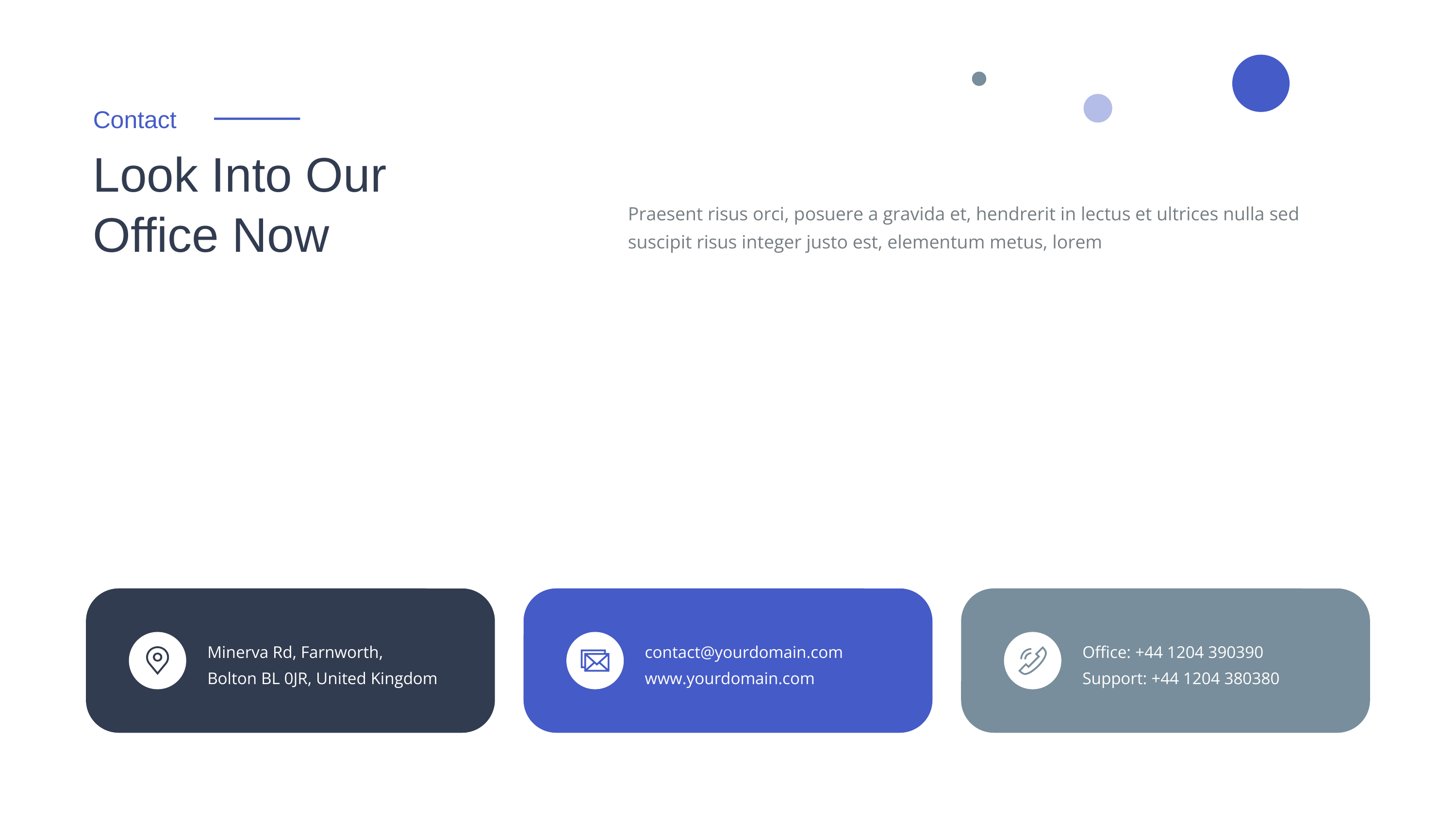

Contact

Look Into Our
Office Now
Praesent risus orci, posuere a gravida et, hendrerit in lectus et ultrices nulla sed suscipit risus integer justo est, elementum metus, lorem

Minerva Rd, Farnworth,
Bolton BL 0JR, United Kingdom
contact@yourdomain.com
www.yourdomain.com
Office: +44 1204 390390
Support: +44 1204 380380